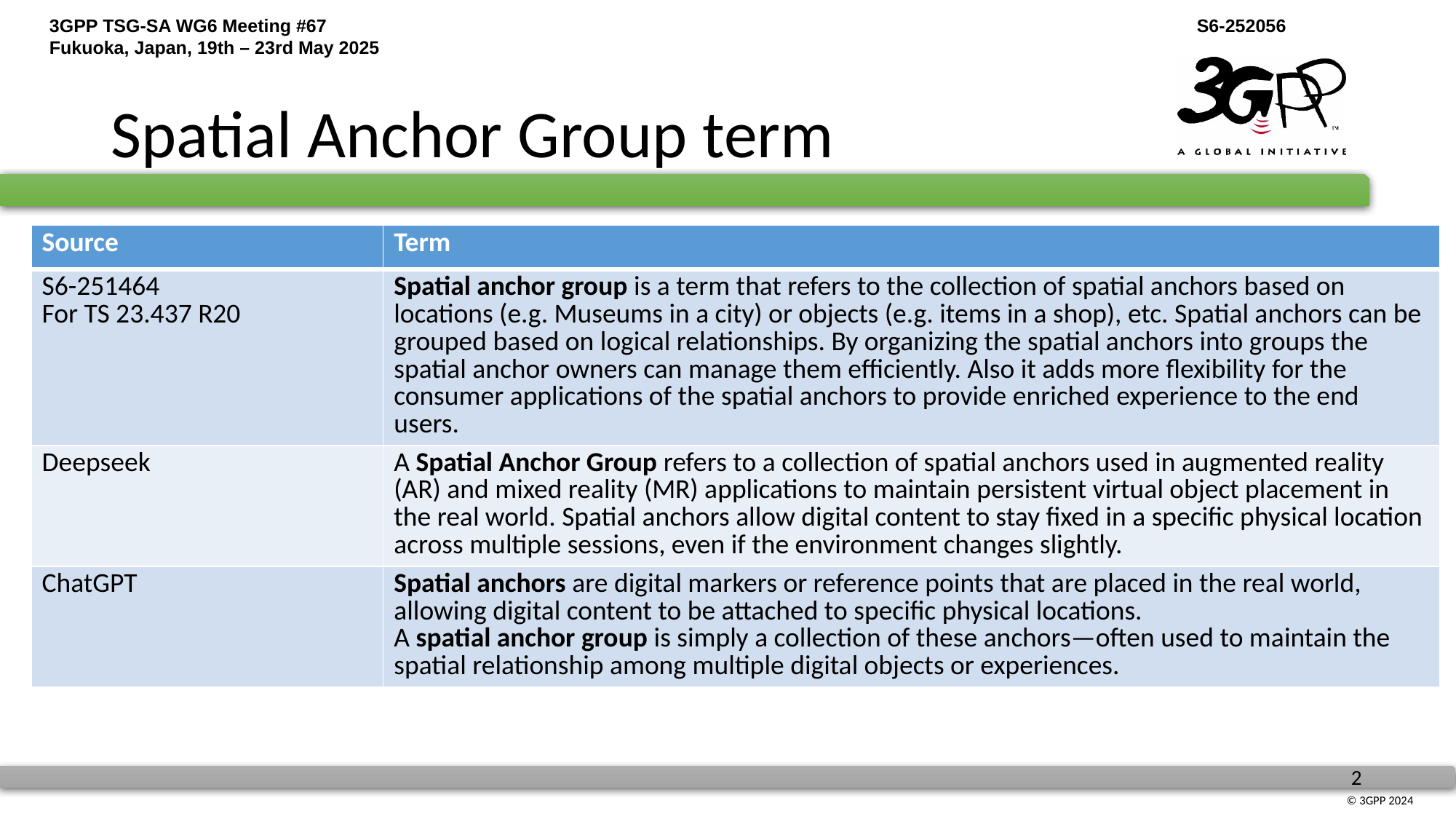

# Spatial Anchor Group term
| Source | Term |
| --- | --- |
| S6-251464 For TS 23.437 R20 | Spatial anchor group is a term that refers to the collection of spatial anchors based on locations (e.g. Museums in a city) or objects (e.g. items in a shop), etc. Spatial anchors can be grouped based on logical relationships. By organizing the spatial anchors into groups the spatial anchor owners can manage them efficiently. Also it adds more flexibility for the consumer applications of the spatial anchors to provide enriched experience to the end users. |
| Deepseek | A Spatial Anchor Group refers to a collection of spatial anchors used in augmented reality (AR) and mixed reality (MR) applications to maintain persistent virtual object placement in the real world. Spatial anchors allow digital content to stay fixed in a specific physical location across multiple sessions, even if the environment changes slightly. |
| ChatGPT | Spatial anchors are digital markers or reference points that are placed in the real world, allowing digital content to be attached to specific physical locations. A spatial anchor group is simply a collection of these anchors—often used to maintain the spatial relationship among multiple digital objects or experiences. |